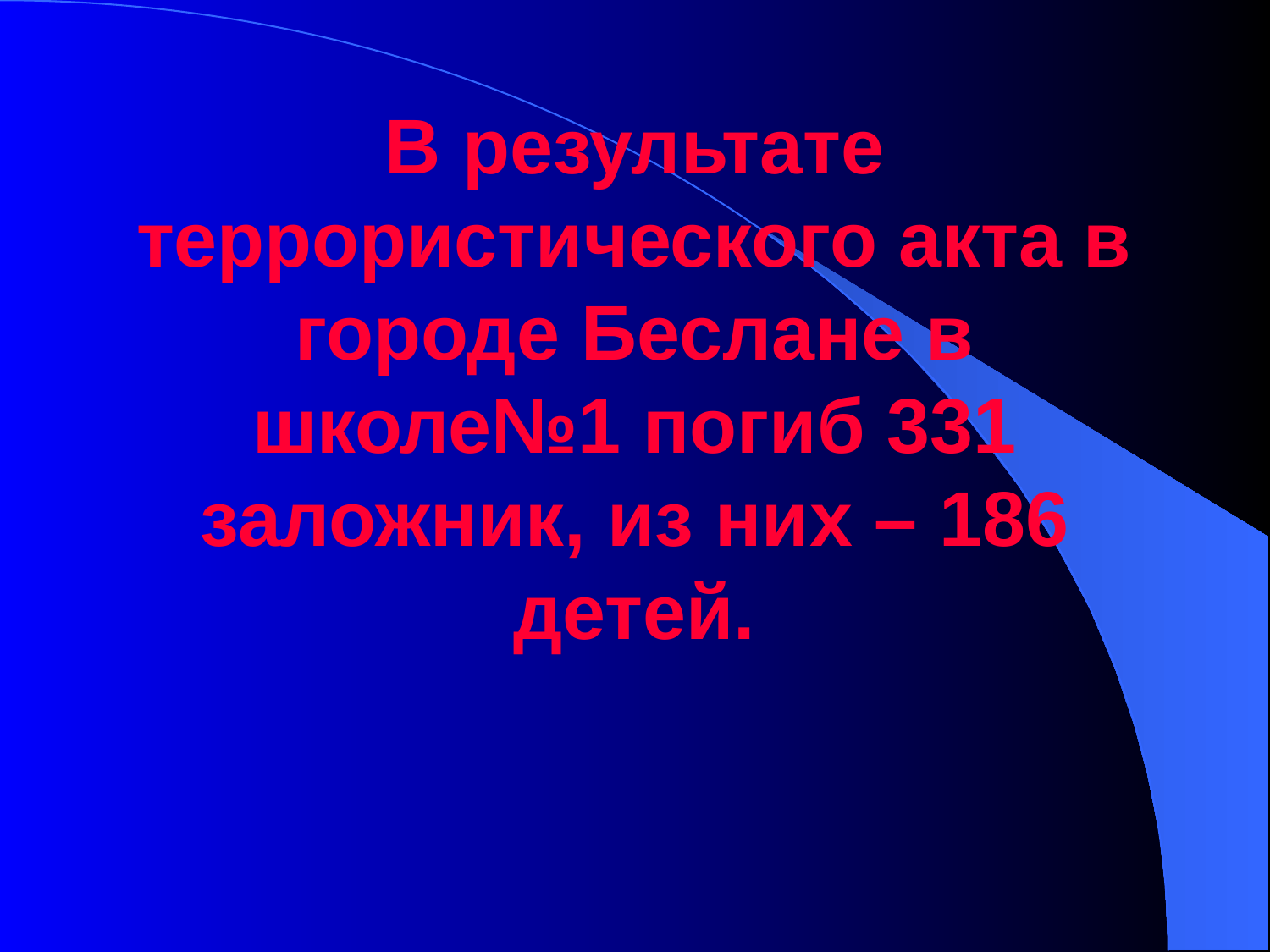

# В результате террористического акта в городе Беслане в школе№1 погиб 331 заложник, из них – 186 детей.